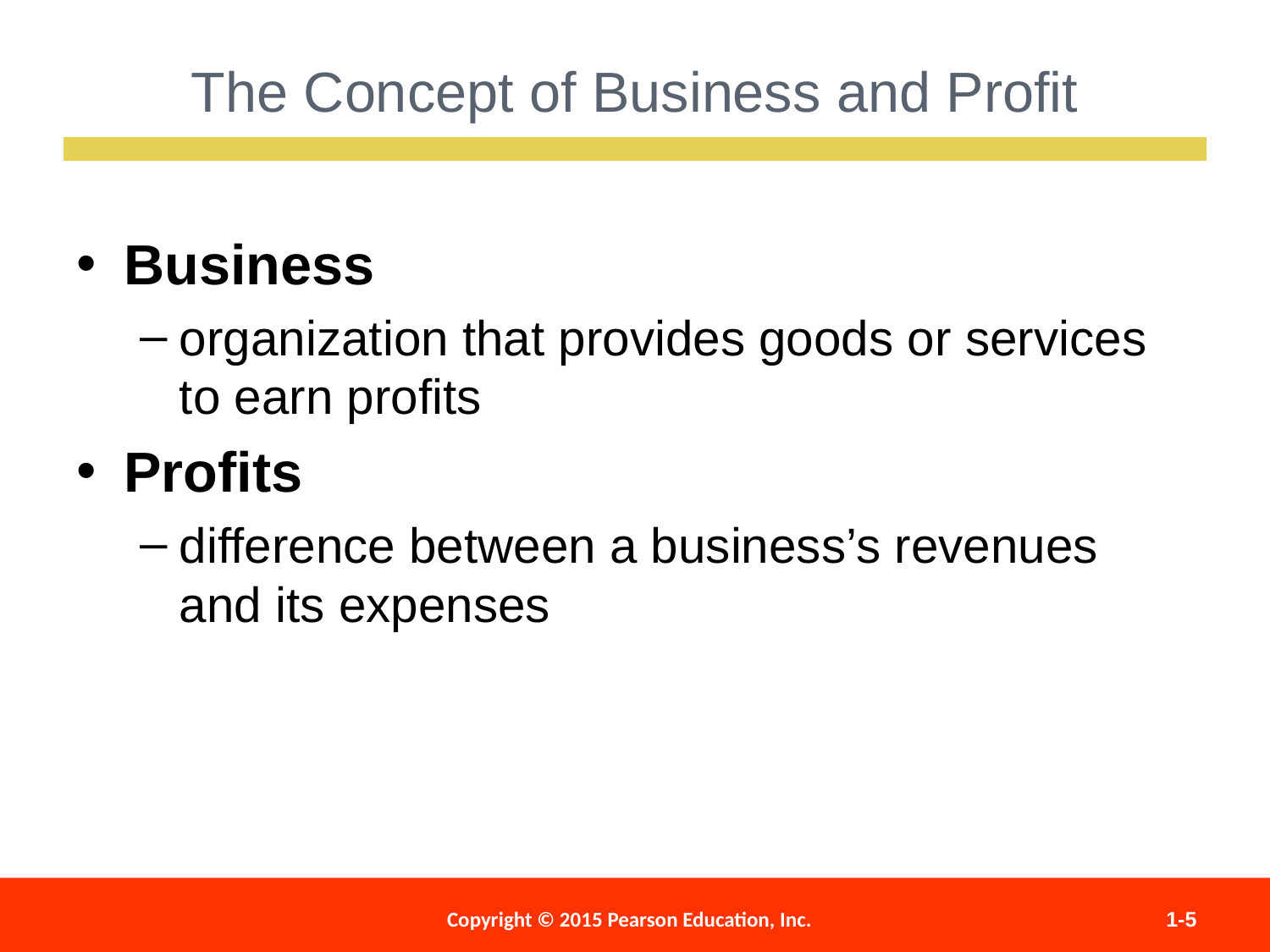

The Concept of Business and Profit
Business
organization that provides goods or services to earn profits
Profits
difference between a business’s revenues and its expenses